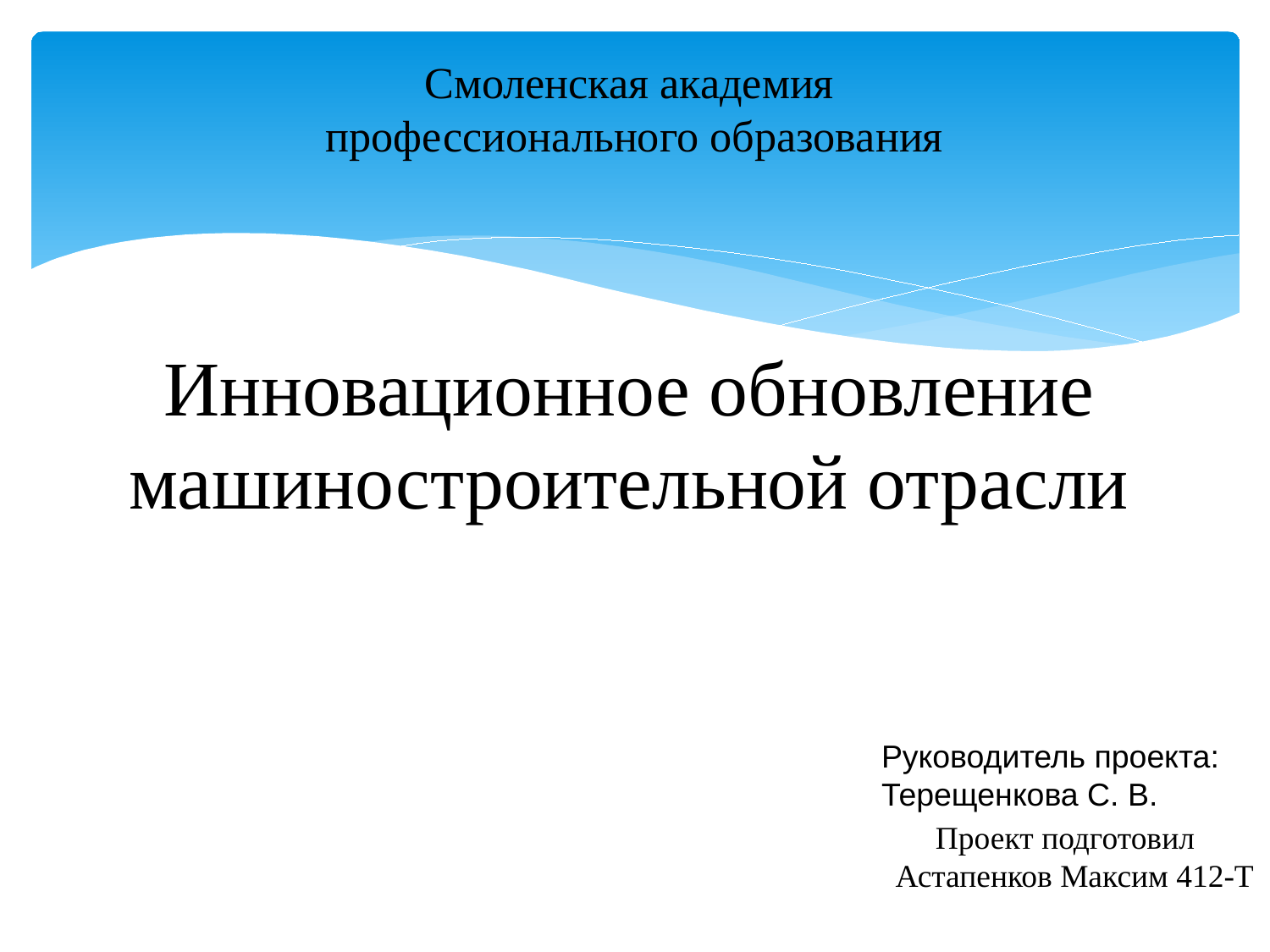

# Смоленская академия профессионального образования
Инновационное обновление машиностроительной отрасли
Руководитель проекта:
Терещенкова С. В.
                   Проект подготовил
                Астапенков Максим 412-Т